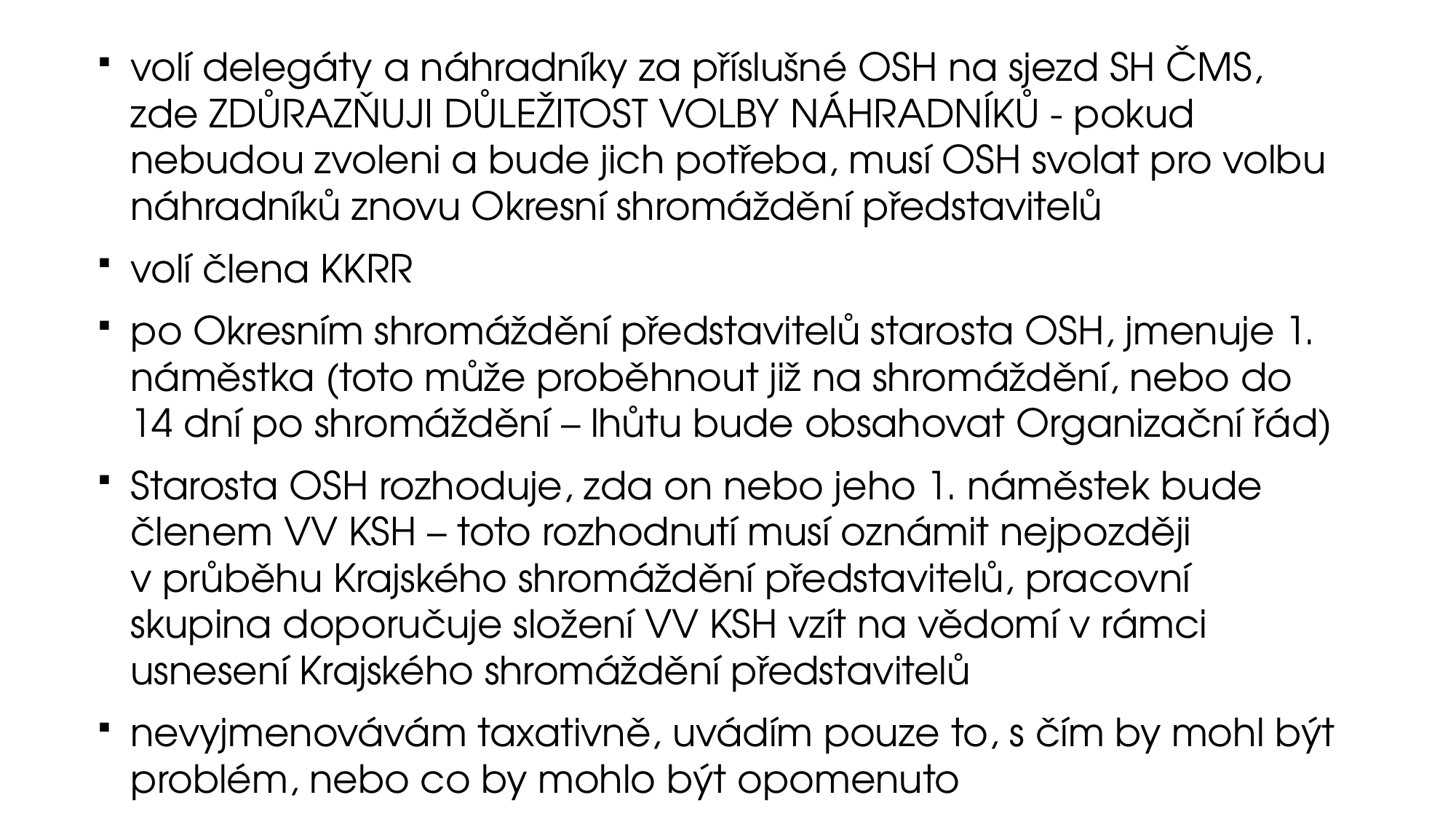

volí delegáty a náhradníky za příslušné OSH na sjezd SH ČMS, zde ZDŮRAZŇUJI DŮLEŽITOST VOLBY NÁHRADNÍKŮ - pokud nebudou zvoleni a bude jich potřeba, musí OSH svolat pro volbu náhradníků znovu Okresní shromáždění představitelů
volí člena KKRR
po Okresním shromáždění představitelů starosta OSH, jmenuje 1. náměstka (toto může proběhnout již na shromáždění, nebo do 14 dní po shromáždění – lhůtu bude obsahovat Organizační řád)
Starosta OSH rozhoduje, zda on nebo jeho 1. náměstek bude členem VV KSH – toto rozhodnutí musí oznámit nejpozději v průběhu Krajského shromáždění představitelů, pracovní skupina doporučuje složení VV KSH vzít na vědomí v rámci usnesení Krajského shromáždění představitelů
nevyjmenovávám taxativně, uvádím pouze to, s čím by mohl být problém, nebo co by mohlo být opomenuto